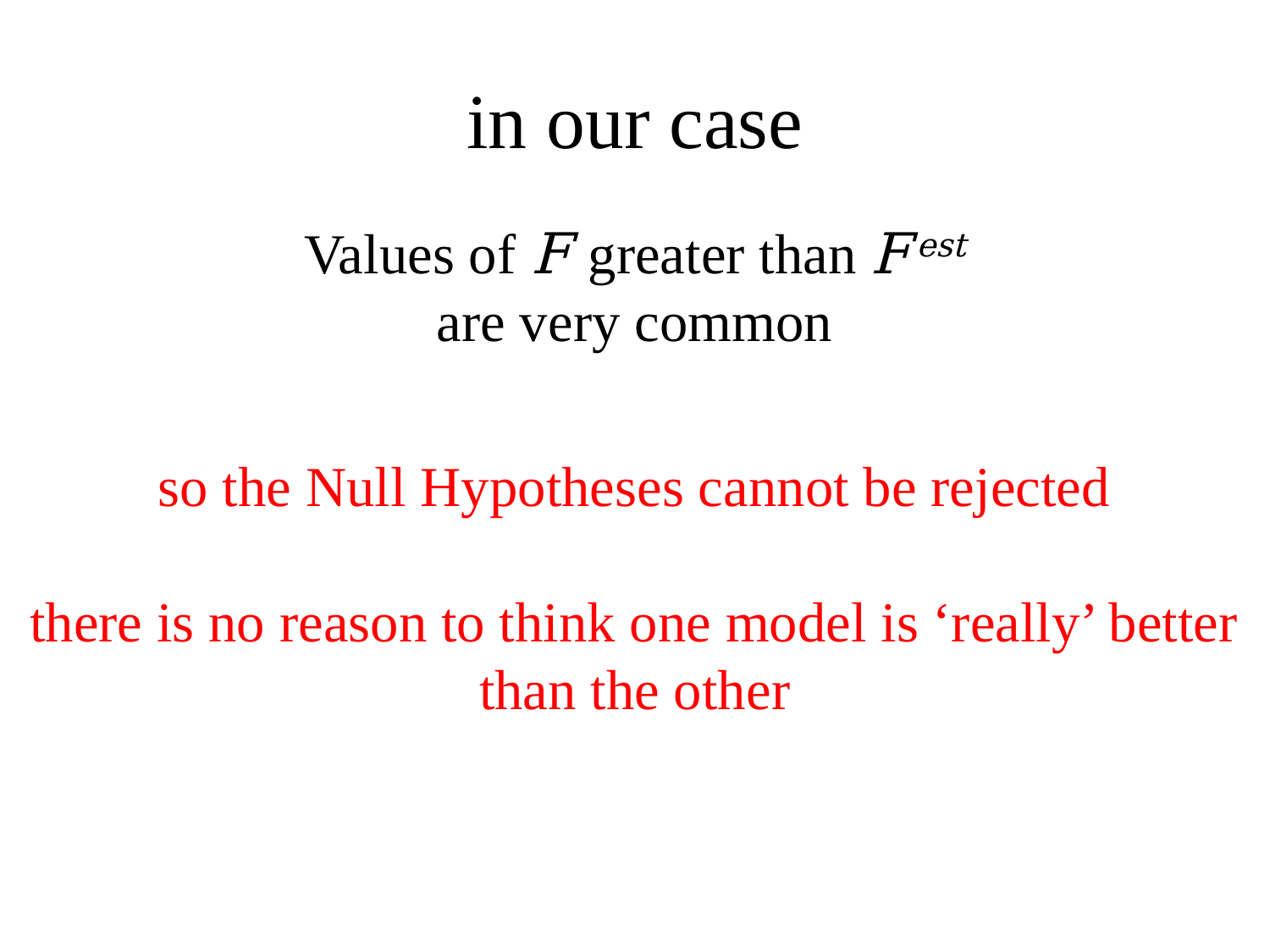

# in our case
Values of F greater than F est
are very common
so the Null Hypotheses cannot be rejected

there is no reason to think one model is ‘really’ better than the other